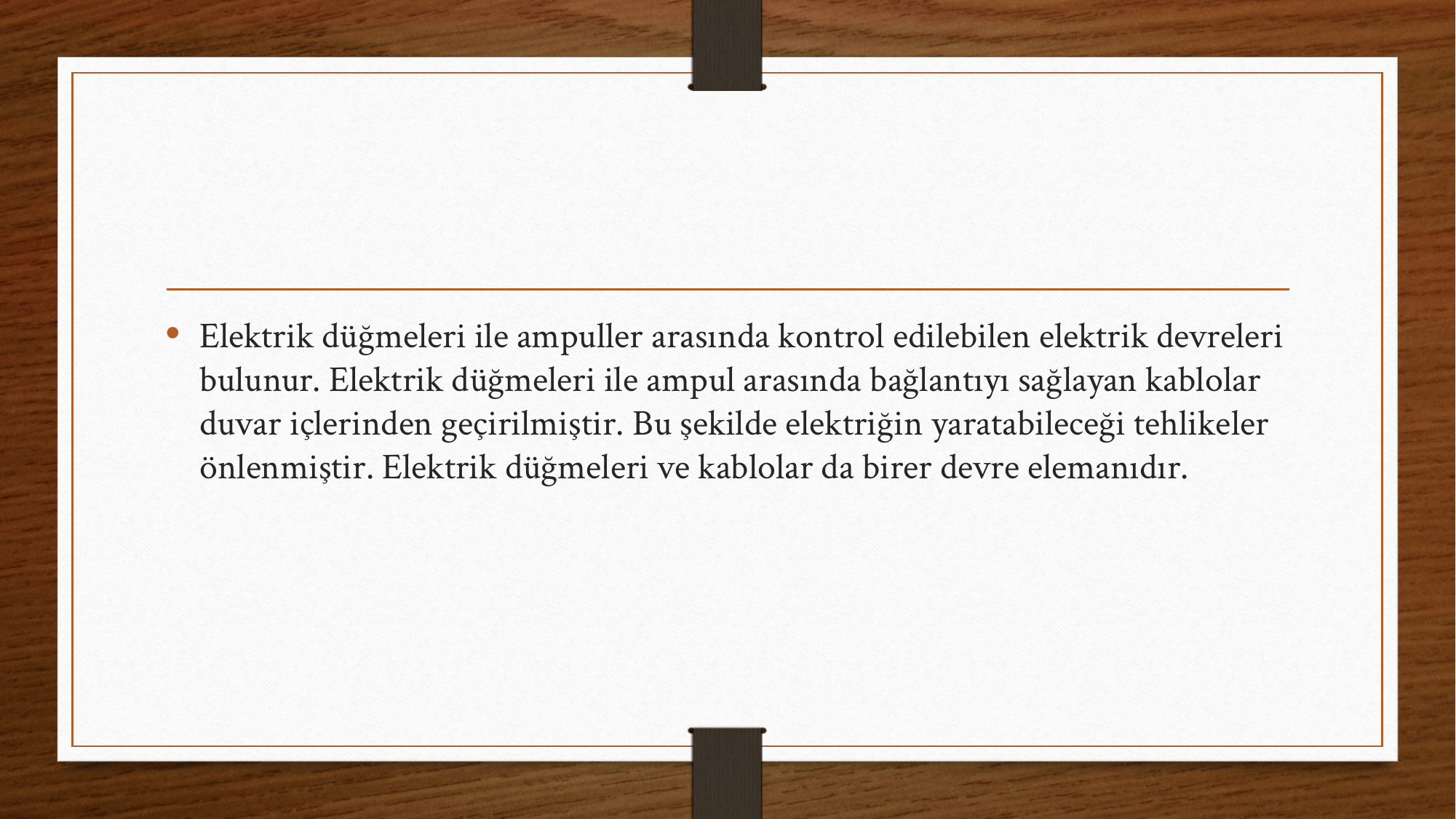

#
Elektrik düğmeleri ile ampuller arasında kontrol edilebilen elektrik devreleri bulunur. Elektrik düğmeleri ile ampul arasında bağlantıyı sağlayan kablolar duvar içlerinden geçirilmiştir. Bu şekilde elektriğin yaratabileceği tehlikeler önlenmiştir. Elektrik düğmeleri ve kablolar da birer devre elemanıdır.